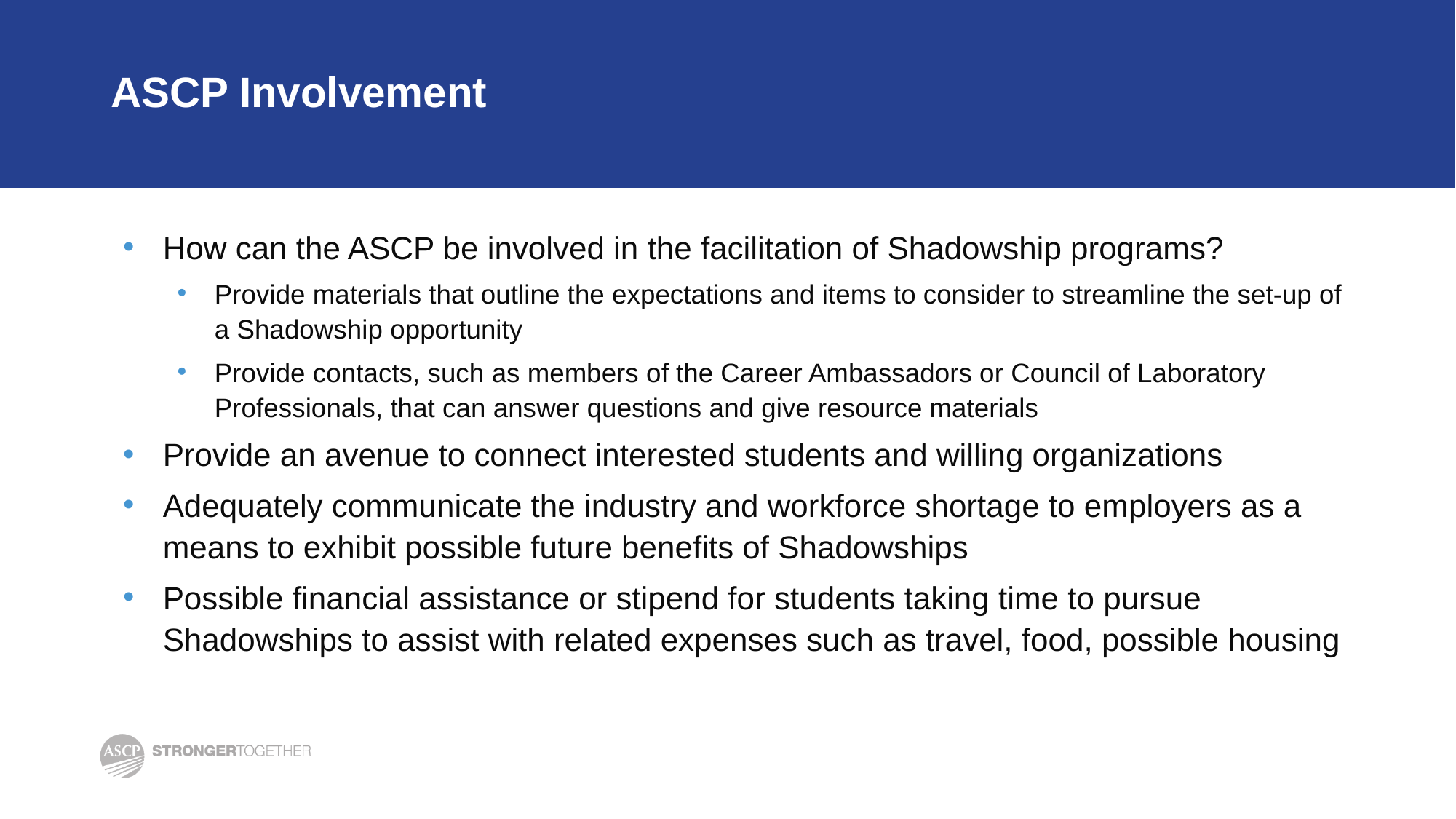

# ASCP Involvement
How can the ASCP be involved in the facilitation of Shadowship programs?
Provide materials that outline the expectations and items to consider to streamline the set-up of a Shadowship opportunity
Provide contacts, such as members of the Career Ambassadors or Council of Laboratory Professionals, that can answer questions and give resource materials
Provide an avenue to connect interested students and willing organizations
Adequately communicate the industry and workforce shortage to employers as a means to exhibit possible future benefits of Shadowships
Possible financial assistance or stipend for students taking time to pursue Shadowships to assist with related expenses such as travel, food, possible housing